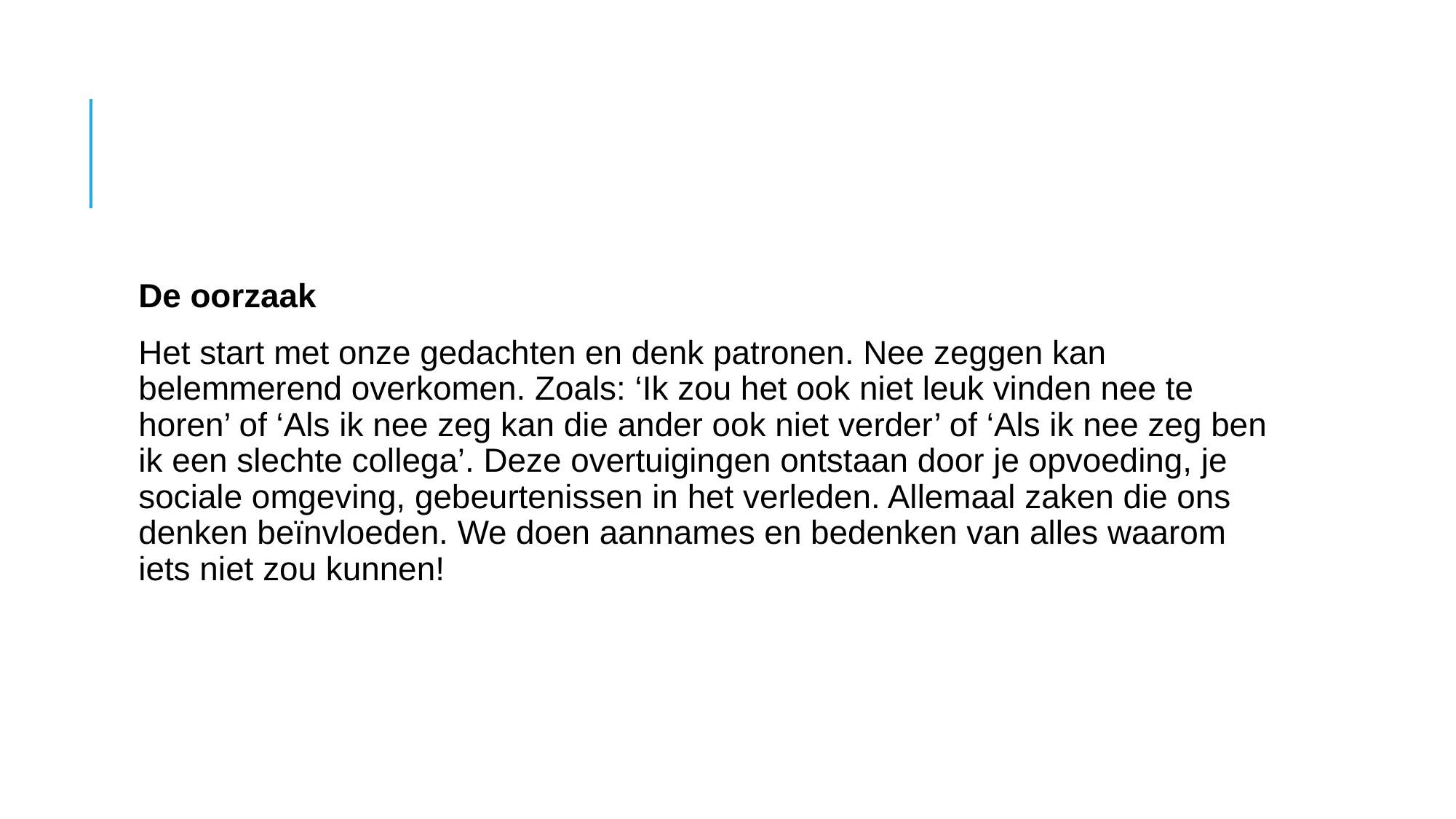

#
De oorzaak
Het start met onze gedachten en denk patronen. Nee zeggen kan belemmerend overkomen. Zoals: ‘Ik zou het ook niet leuk vinden nee te horen’ of ‘Als ik nee zeg kan die ander ook niet verder’ of ‘Als ik nee zeg ben ik een slechte collega’. Deze overtuigingen ontstaan door je opvoeding, je sociale omgeving, gebeurtenissen in het verleden. Allemaal zaken die ons denken beïnvloeden. We doen aannames en bedenken van alles waarom iets niet zou kunnen!